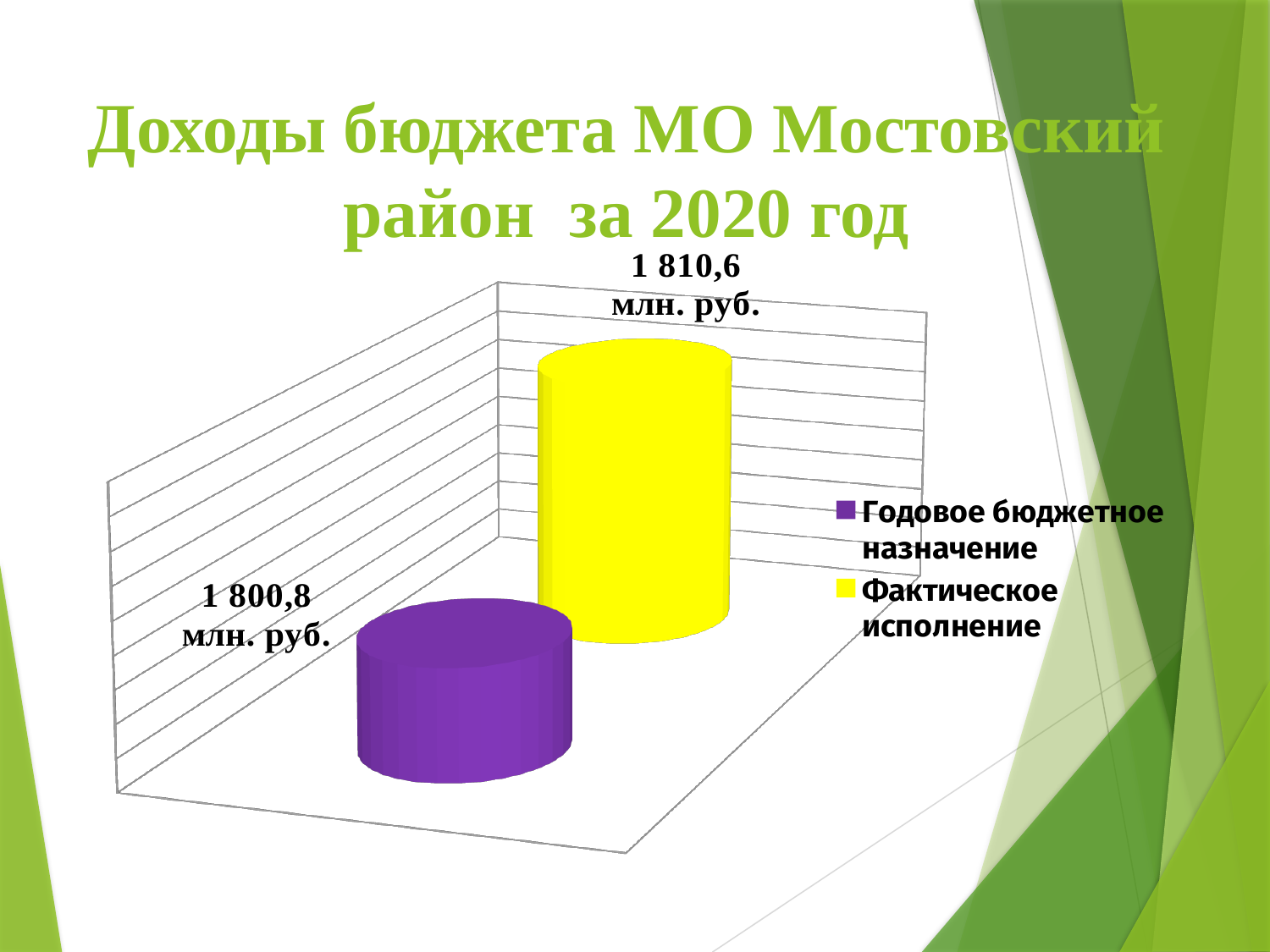

# Доходы бюджета МО Мостовский район  за 2020 год

[unsupported chart]